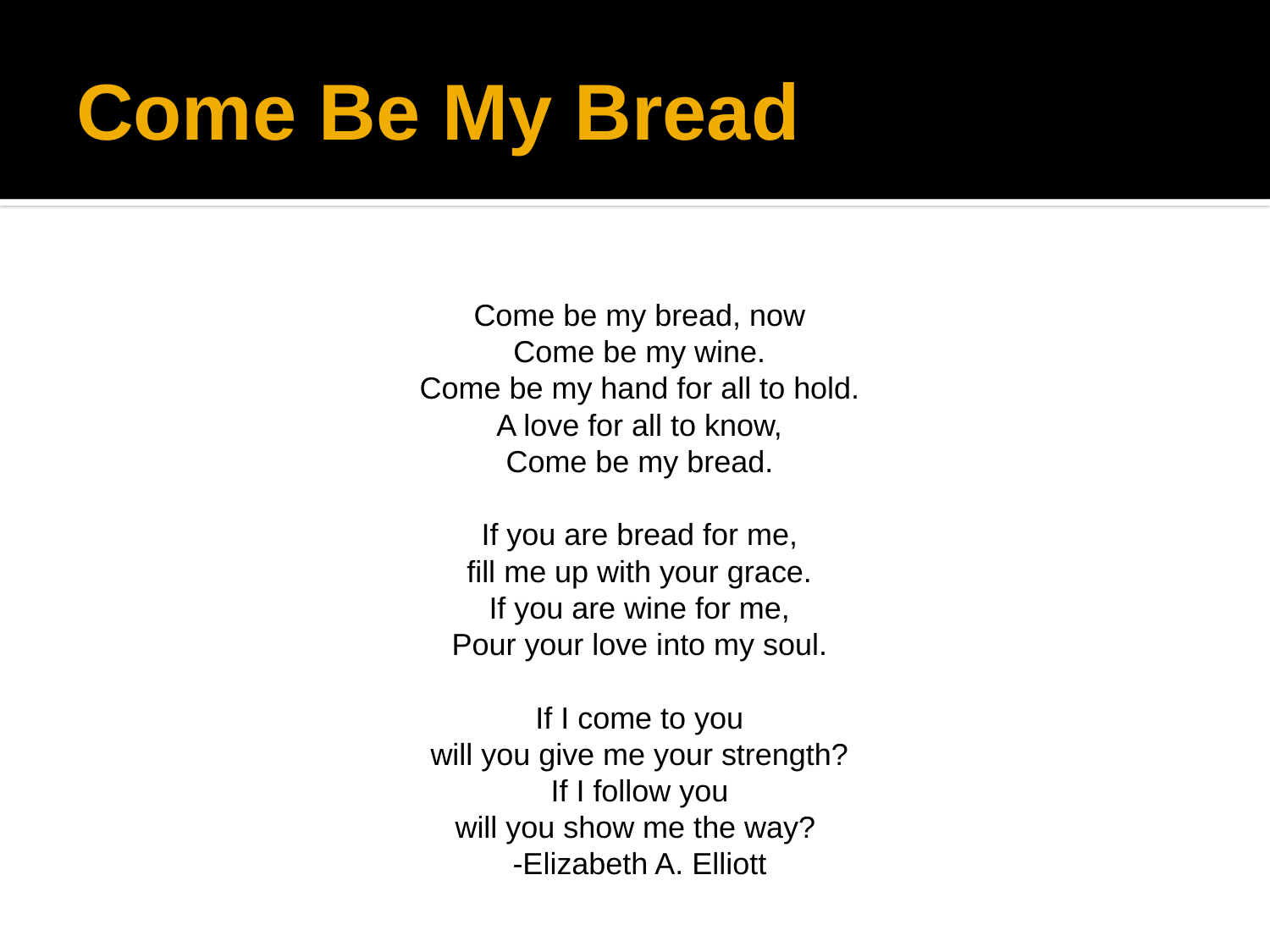

# Come Be My Bread

Come be my bread, now
Come be my wine.
Come be my hand for all to hold.
A love for all to know,
Come be my bread.

If you are bread for me,
fill me up with your grace.
If you are wine for me,
Pour your love into my soul.

If I come to you
will you give me your strength?
If I follow you
will you show me the way?
-Elizabeth A. Elliott